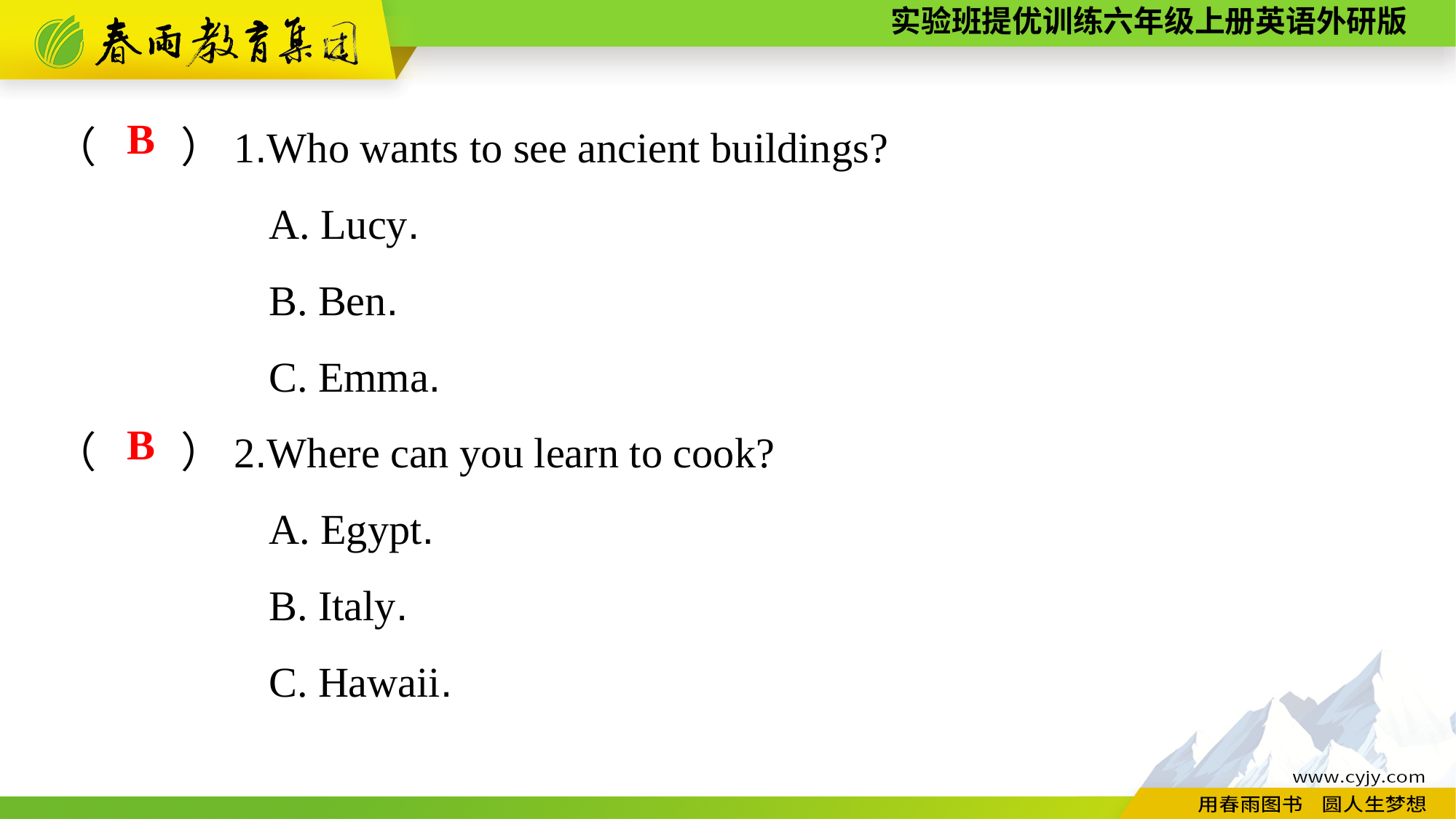

（　　）1.Who wants to see ancient buildings?
A. Lucy.
B. Ben.
C. Emma.
（　　）2.Where can you learn to cook?
A. Egypt.
B. Italy.
C. Hawaii.
B
B